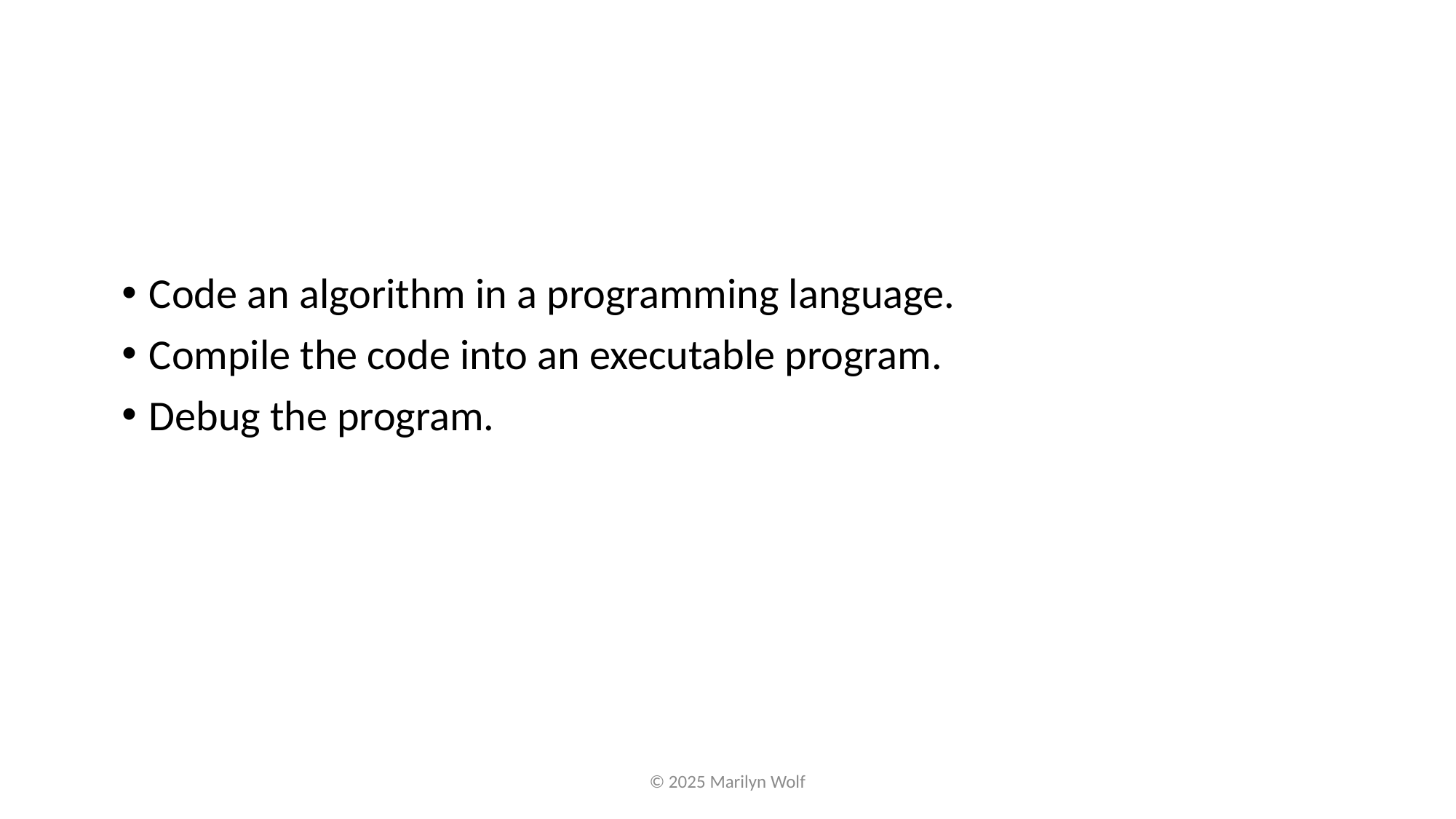

Code an algorithm in a programming language.
Compile the code into an executable program.
Debug the program.
© 2025 Marilyn Wolf